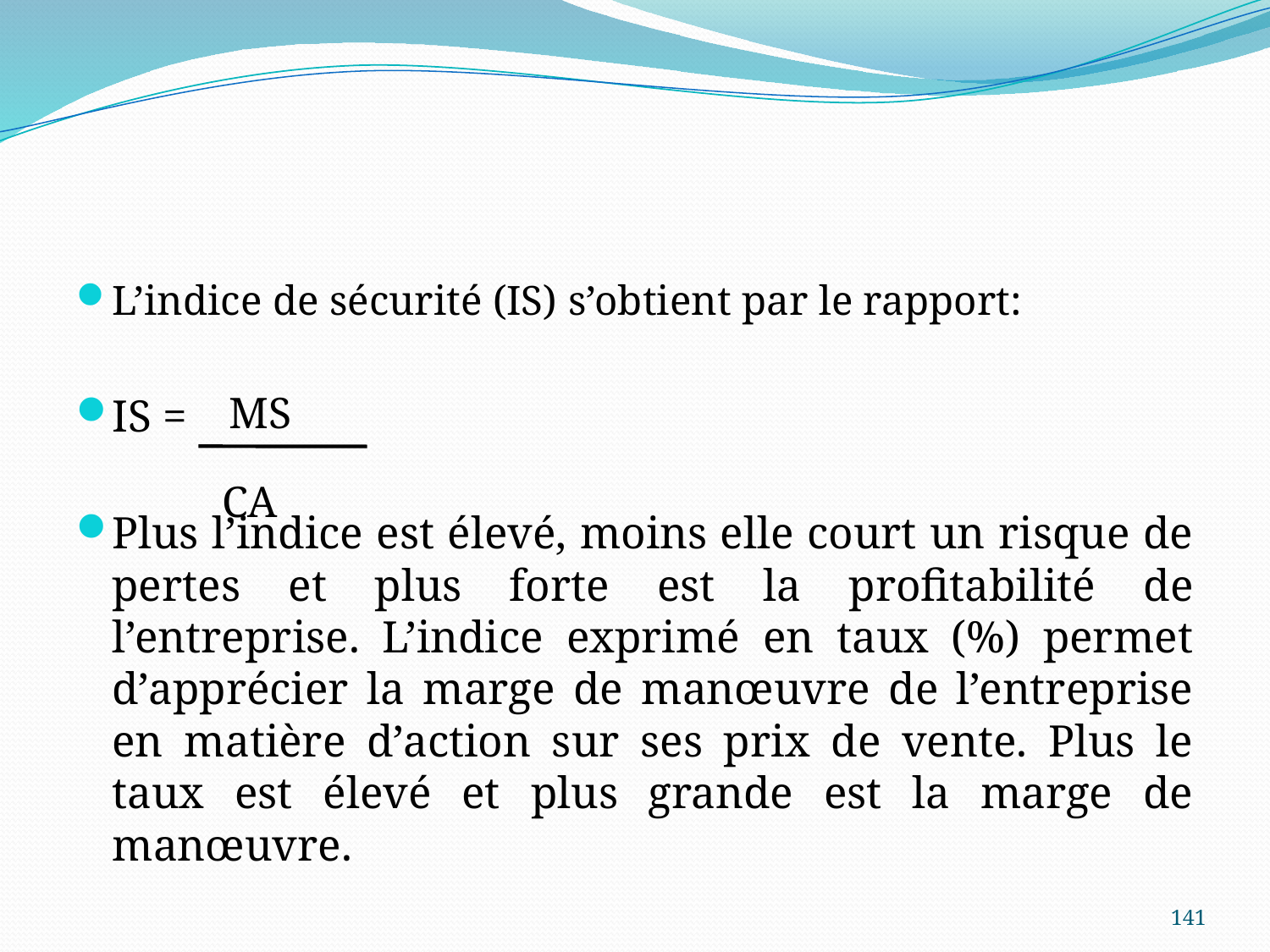

L’indice de sécurité (IS) s’obtient par le rapport:

IS =

Plus l’indice est élevé, moins elle court un risque de pertes et plus forte est la profitabilité de l’entreprise. L’indice exprimé en taux (%) permet d’apprécier la marge de manœuvre de l’entreprise en matière d’action sur ses prix de vente. Plus le taux est élevé et plus grande est la marge de manœuvre.

| MS |
| --- |
| CA |
| --- |
141